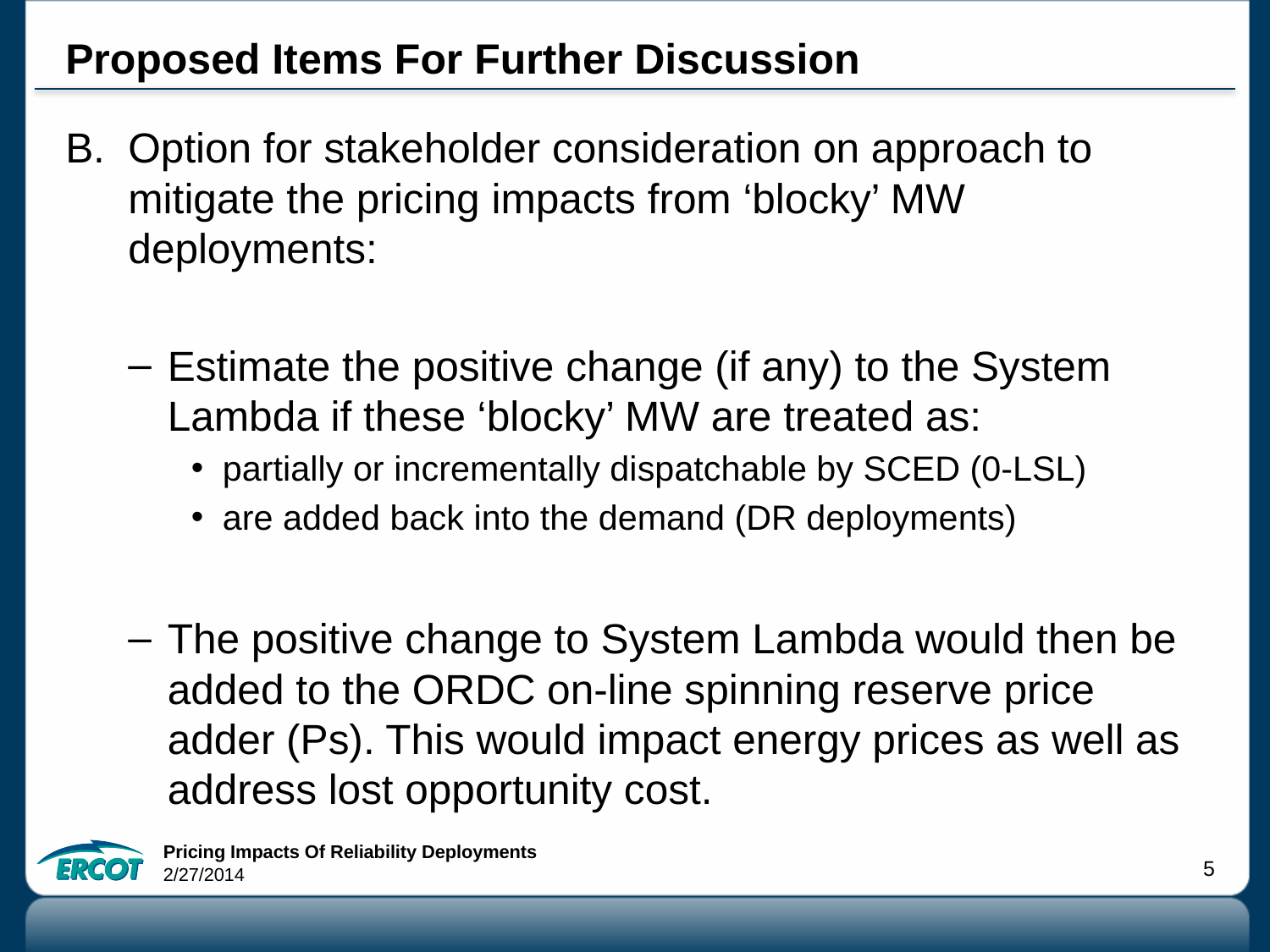

# Proposed Items For Further Discussion
Option for stakeholder consideration on approach to mitigate the pricing impacts from ‘blocky’ MW deployments:

Estimate the positive change (if any) to the System Lambda if these ‘blocky’ MW are treated as:
partially or incrementally dispatchable by SCED (0-LSL)
are added back into the demand (DR deployments)

The positive change to System Lambda would then be added to the ORDC on-line spinning reserve price adder (Ps). This would impact energy prices as well as address lost opportunity cost.